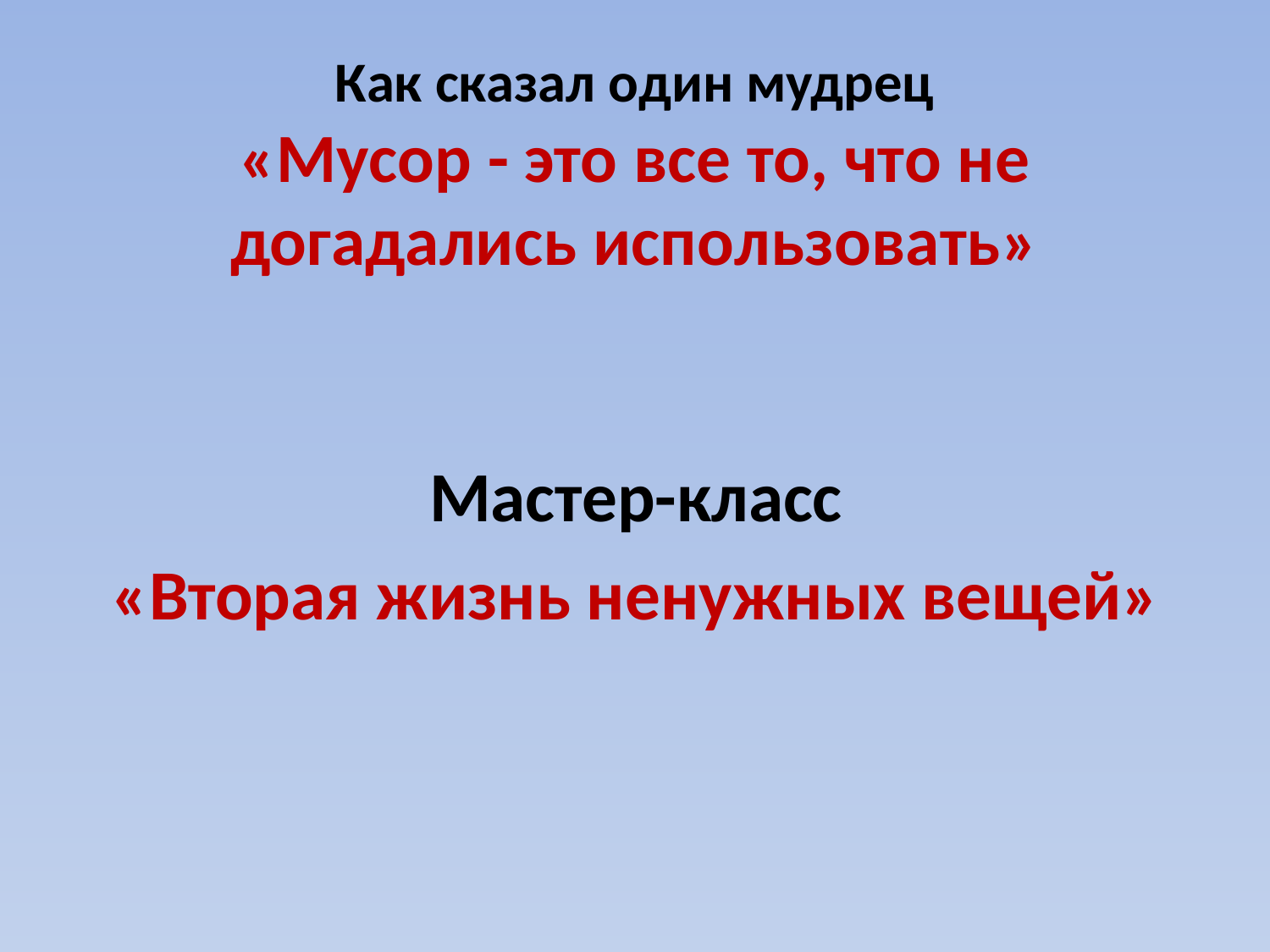

# Как сказал один мудрец «Мусор - это все то, что не догадались использовать»

Мастер-класс
«Вторая жизнь ненужных вещей»